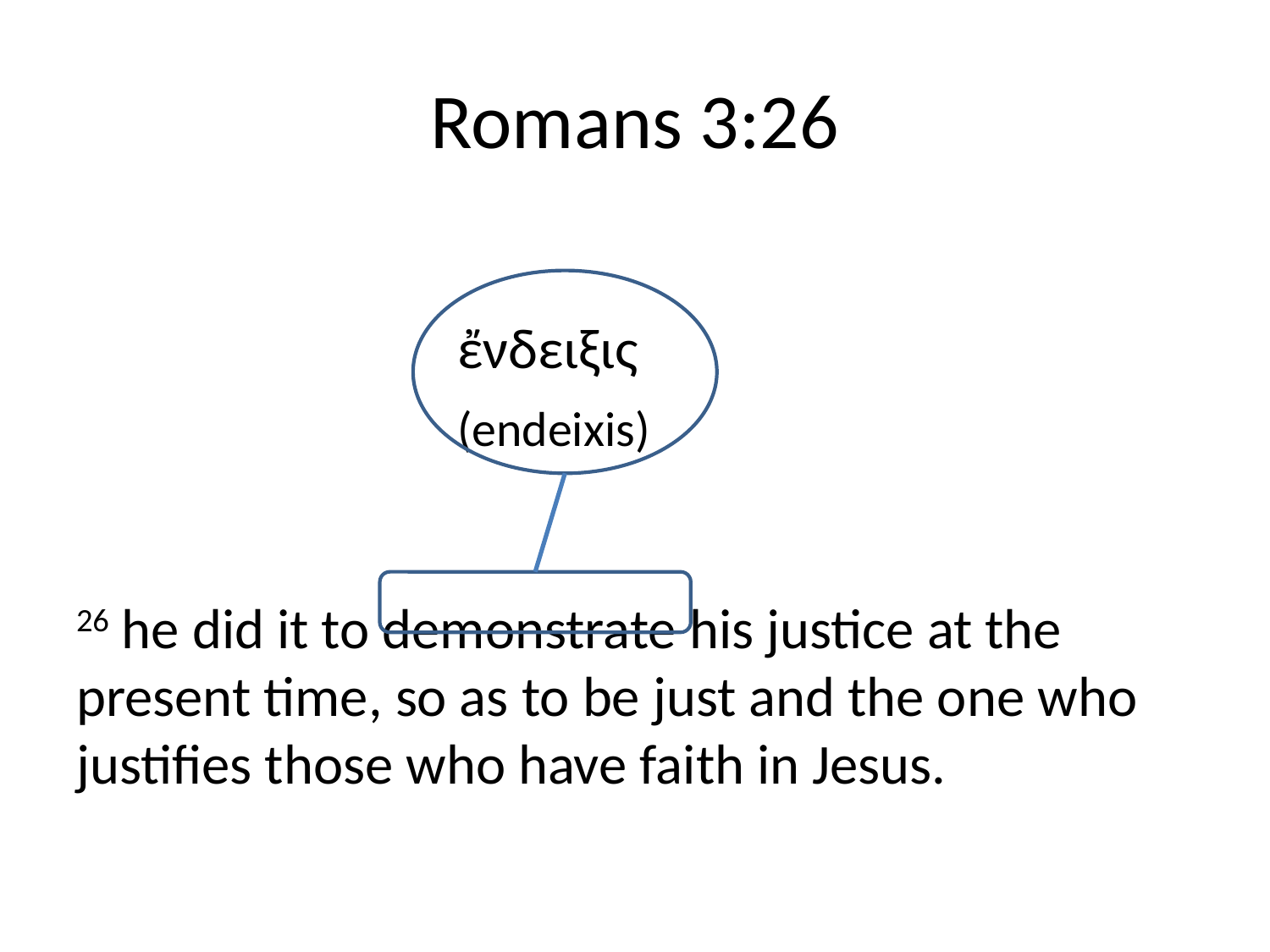

# Romans 3:26

			ἔνδειξις
			(endeixis)

26 he did it to demonstrate his justice at the present time, so as to be just and the one who justifies those who have faith in Jesus.